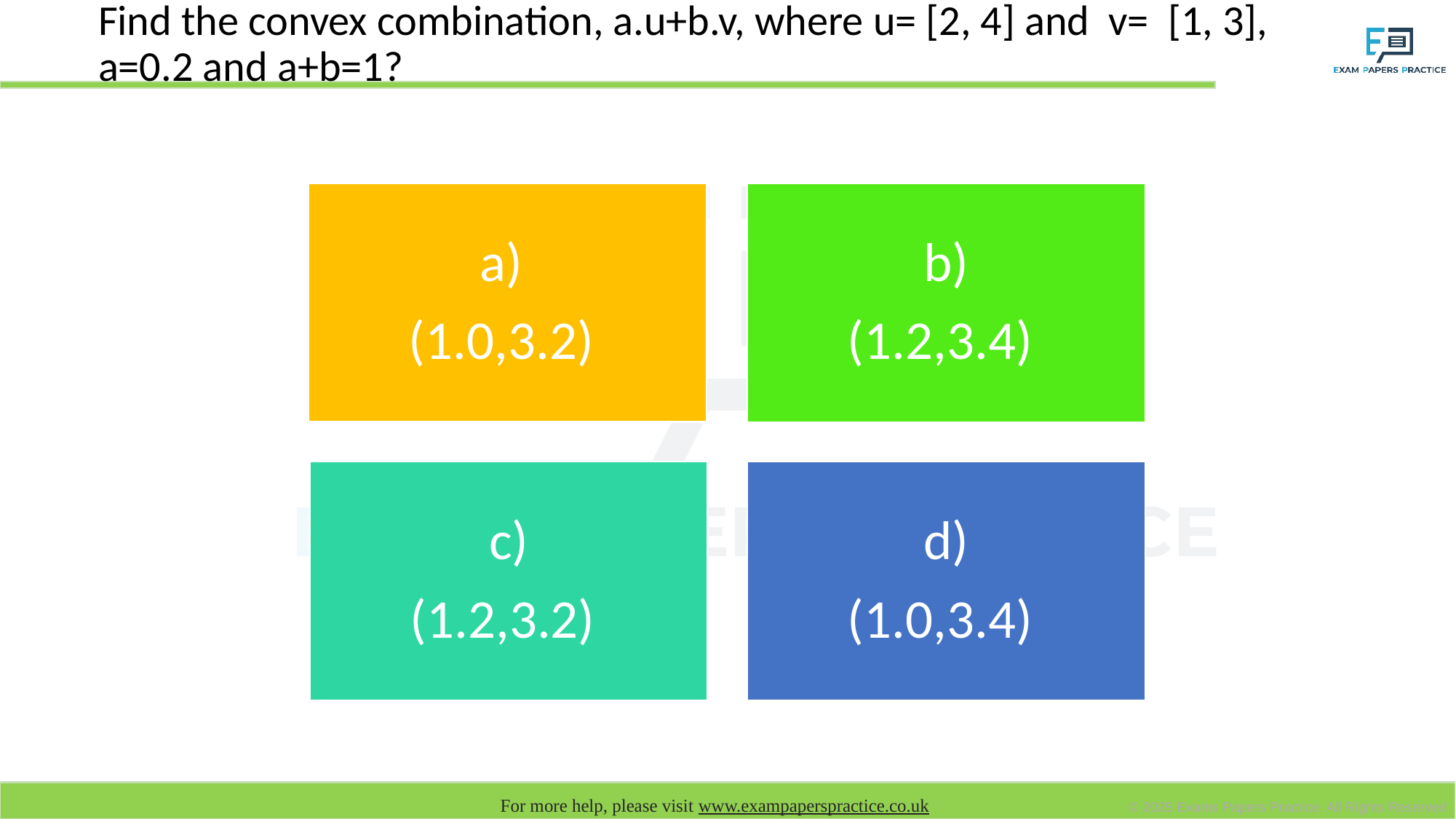

# Find the convex combination, a.u+b.v, where u= [2, 4] and  v=  [1, 3], a=0.2 and a+b=1?
a)
(1.0,3.2)
b)
(1.2,3.4)
c)
(1.2,3.2)
d)
(1.0,3.4)